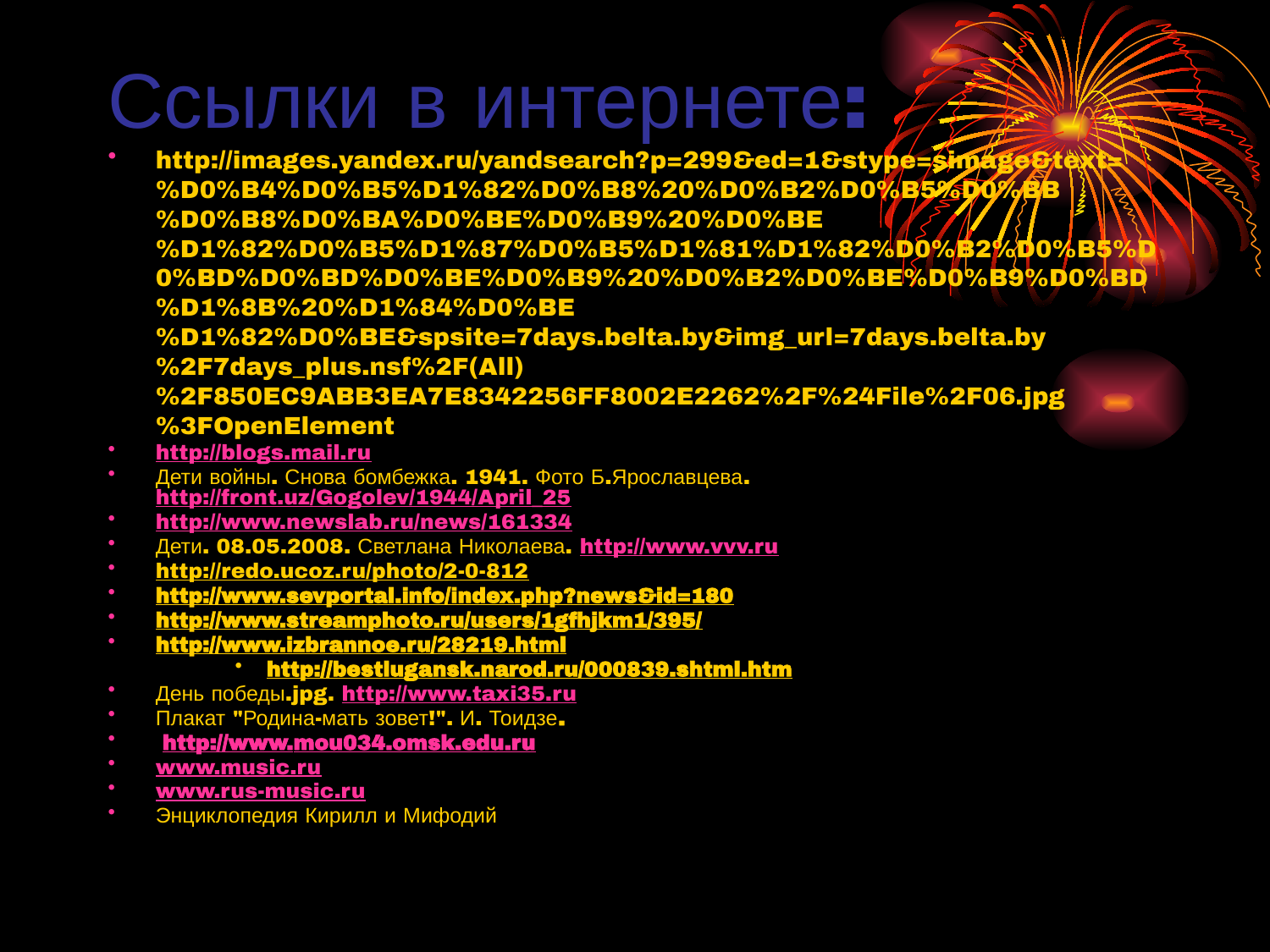

# Ссылки в интернете:
http://images.yandex.ru/yandsearch?p=299&ed=1&stype=simage&text=%D0%B4%D0%B5%D1%82%D0%B8%20%D0%B2%D0%B5%D0%BB%D0%B8%D0%BA%D0%BE%D0%B9%20%D0%BE%D1%82%D0%B5%D1%87%D0%B5%D1%81%D1%82%D0%B2%D0%B5%D0%BD%D0%BD%D0%BE%D0%B9%20%D0%B2%D0%BE%D0%B9%D0%BD%D1%8B%20%D1%84%D0%BE%D1%82%D0%BE&spsite=7days.belta.by&img_url=7days.belta.by%2F7days_plus.nsf%2F(All)%2F850EC9ABB3EA7E8342256FF8002E2262%2F%24File%2F06.jpg%3FOpenElement
http://blogs.mail.ru
Дети войны. Снова бомбежка. 1941. Фото Б.Ярославцева. http://front.uz/Gogolev/1944/April_25
http://www.newslab.ru/news/161334
Дети. 08.05.2008. Светлана Николаева. http://www.vvv.ru
http://redo.ucoz.ru/photo/2-0-812
http://www.sevportal.info/index.php?news&id=180
http://www.streamphoto.ru/users/1gfhjkm1/395/
http://www.izbrannoe.ru/28219.html
http://bestlugansk.narod.ru/000839.shtml.htm
День победы.jpg. http://www.taxi35.ru
Плакат "Родина-мать зовет!". И. Тоидзе.
 http://www.mou034.omsk.edu.ru
www.music.ru
www.rus-music.ru
Энциклопедия Кирилл и Мифодий